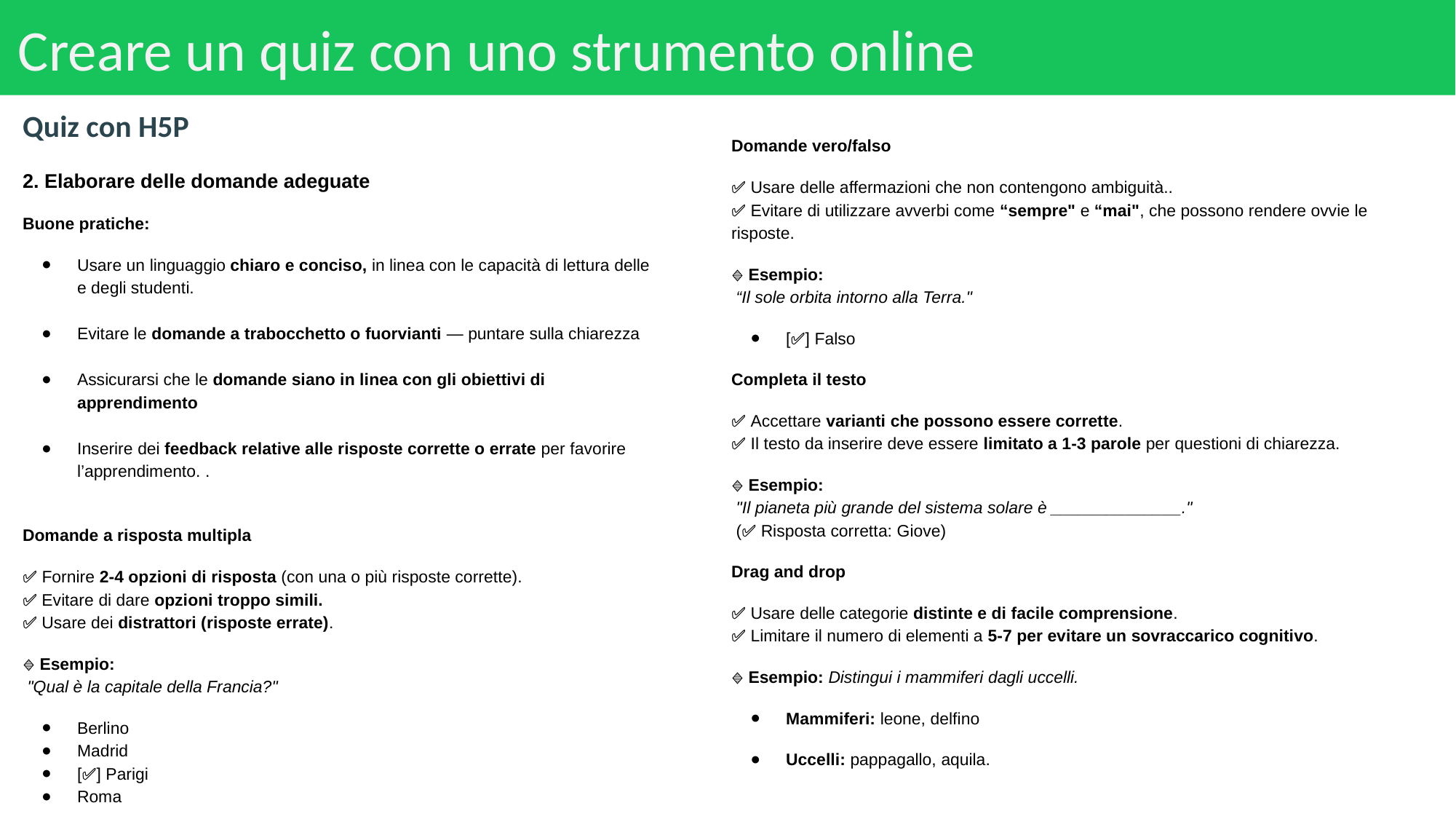

# Creare un quiz con uno strumento online
Quiz con H5P
2. Elaborare delle domande adeguate
Buone pratiche:
Usare un linguaggio chiaro e conciso, in linea con le capacità di lettura delle e degli studenti.
Evitare le domande a trabocchetto o fuorvianti — puntare sulla chiarezza

Assicurarsi che le domande siano in linea con gli obiettivi di apprendimento
Inserire dei feedback relative alle risposte corrette o errate per favorire l’apprendimento. .
Domande a risposta multipla
✅ Fornire 2-4 opzioni di risposta (con una o più risposte corrette).
✅ Evitare di dare opzioni troppo simili.
✅ Usare dei distrattori (risposte errate).
🔹 Esempio:
 "Qual è la capitale della Francia?"
Berlino
Madrid
[✅] Parigi
Roma

Domande vero/falso
✅ Usare delle affermazioni che non contengono ambiguità..
✅ Evitare di utilizzare avverbi come “sempre" e “mai", che possono rendere ovvie le risposte.
🔹 Esempio:
 “Il sole orbita intorno alla Terra."
[✅] Falso
Completa il testo
✅ Accettare varianti che possono essere corrette.
✅ Il testo da inserire deve essere limitato a 1-3 parole per questioni di chiarezza.
🔹 Esempio:
 "Il pianeta più grande del sistema solare è ______________."
 (✅ Risposta corretta: Giove)
Drag and drop
✅ Usare delle categorie distinte e di facile comprensione.
✅ Limitare il numero di elementi a 5-7 per evitare un sovraccarico cognitivo.
🔹 Esempio: Distingui i mammiferi dagli uccelli.
Mammiferi: leone, delfino
Uccelli: pappagallo, aquila.